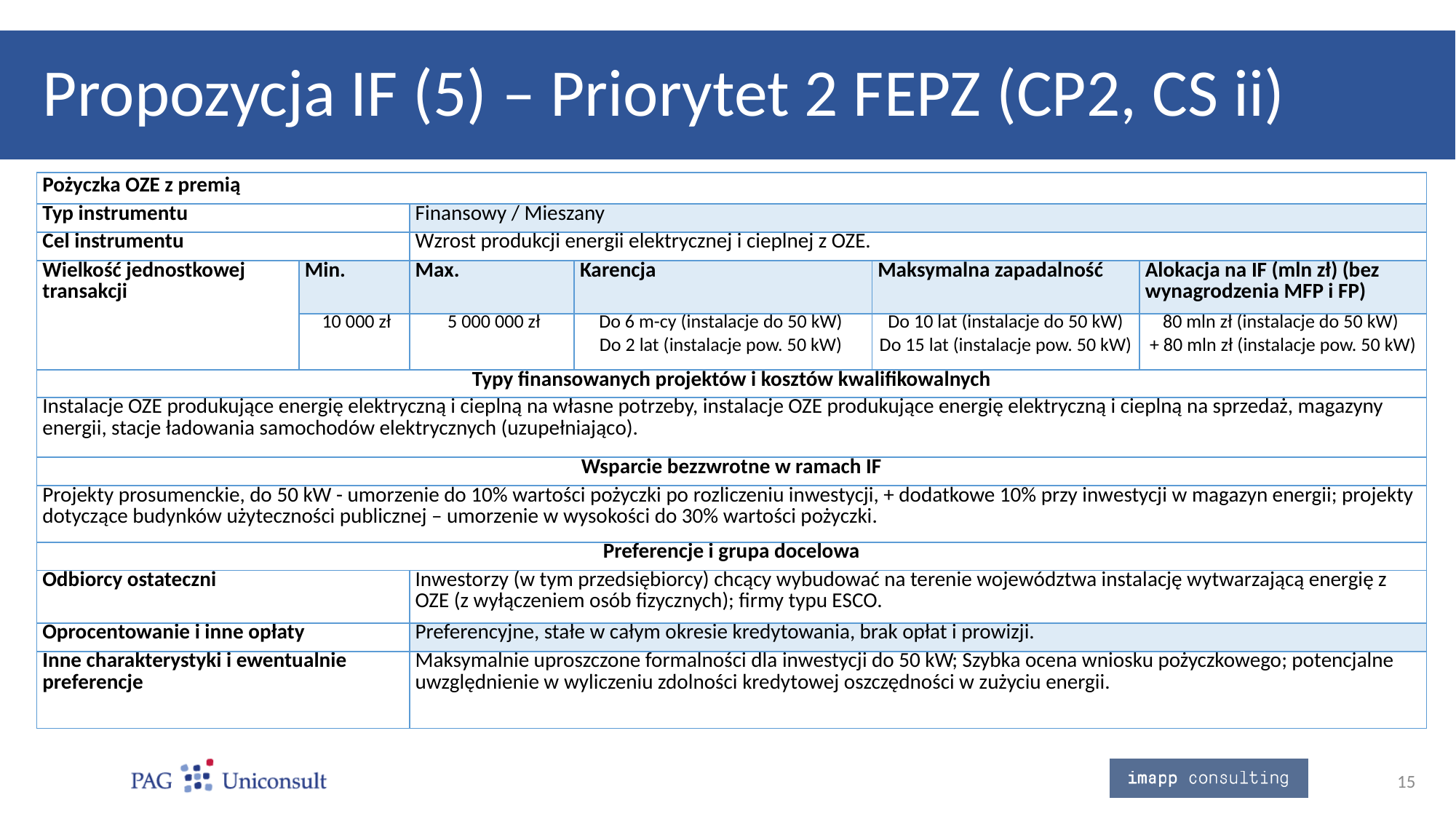

# Propozycja IF (5) – Priorytet 2 FEPZ (CP2, CS ii)
| Pożyczka OZE z premią |  |  |  |  |  |
| --- | --- | --- | --- | --- | --- |
| Typ instrumentu |  | Finansowy / Mieszany | Finansowy / Mieszany |  |  |
| Cel instrumentu |  | Wzrost produkcji energii elektrycznej i cieplnej z OZE. | Wzrost produkcji energii elektrycznej i cieplnej z OZE |  |  |
| Wielkość jednostkowej transakcji | Min. | Max. | Karencja | Maksymalna zapadalność | Alokacja na IF (mln zł) (bez wynagrodzenia MFP i FP) |
|  | 10 000 zł | 5 000 000 zł | Do 6 m-cy (instalacje do 50 kW) Do 2 lat (instalacje pow. 50 kW) | Do 10 lat (instalacje do 50 kW) Do 15 lat (instalacje pow. 50 kW) | 80 mln zł (instalacje do 50 kW) + 80 mln zł (instalacje pow. 50 kW) |
| Typy finansowanych projektów i kosztów kwalifikowalnych |  |  |  |  |  |
| Instalacje OZE produkujące energię elektryczną i cieplną na własne potrzeby, instalacje OZE produkujące energię elektryczną i cieplną na sprzedaż, magazyny energii, stacje ładowania samochodów elektrycznych (uzupełniająco). |  |  |  |  |  |
| Wsparcie bezzwrotne w ramach IF |  |  |  |  |  |
| Projekty prosumenckie, do 50 kW - umorzenie do 10% wartości pożyczki po rozliczeniu inwestycji, + dodatkowe 10% przy inwestycji w magazyn energii; projekty dotyczące budynków użyteczności publicznej – umorzenie w wysokości do 30% wartości pożyczki. |  |  |  |  |  |
| Preferencje i grupa docelowa |  |  |  |  |  |
| Odbiorcy ostateczni |  | Inwestorzy (w tym przedsiębiorcy) chcący wybudować na terenie województwa instalację wytwarzającą energię z OZE (z wyłączeniem osób fizycznych); firmy typu ESCO. | Inwestorzy (w tym przedsiębiorcy) chcący wybudować na terenie województwa instalację wytwarzającą energię z OZE (z wyłączeniem osób fizycznych); firmy typu ESCO. |  |  |
| Oprocentowanie i inne opłaty |  | Preferencyjne, stałe w całym okresie kredytowania, brak opłat i prowizji. | Preferencyjne, stałe w całym okresie kredytowania, brak opłat i prowizji. |  |  |
| Inne charakterystyki i ewentualnie preferencje |  | Maksymalnie uproszczone formalności dla inwestycji do 50 kW; Szybka ocena wniosku pożyczkowego; potencjalne uwzględnienie w wyliczeniu zdolności kredytowej oszczędności w zużyciu energii. | Maksymalnie uproszczone formalności dla inwestycji do 50 kW; Szybka ocena wniosku pożyczkowego; potencjalne uwzględnienie w wyliczeniu zdolności kredytowej oszczędności w zużyciu energii. |  |  |
15